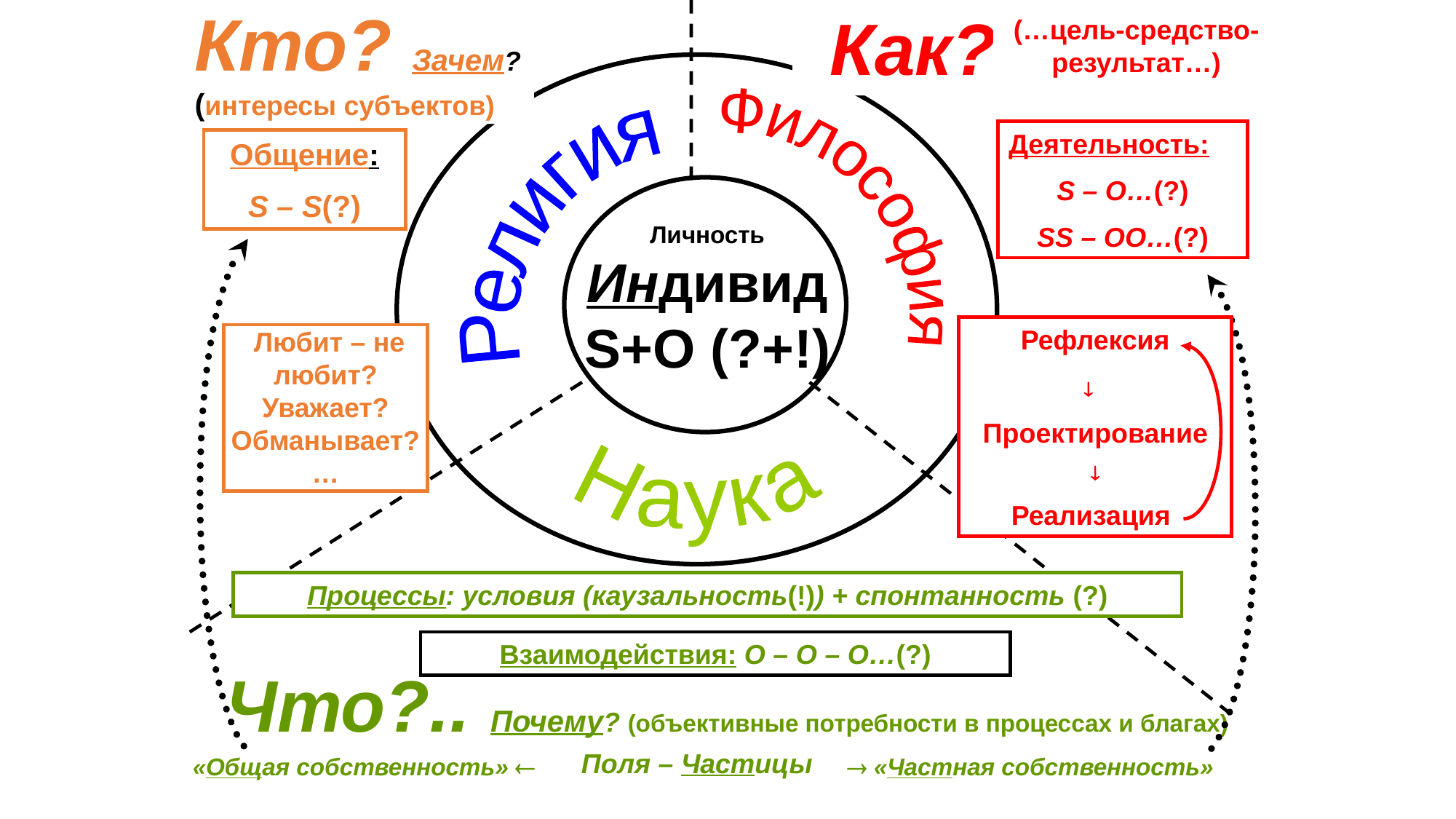

(…цель-средство-результат…)
Как?
Кто? Зачем? (интересы субъектов)

Философия
Религия
Наука
Деятельность:
S – O…(?)
SS – OO…(?)
Общение:
S – S(?)
Взаимодействия: O – O – O…(?)

Личность
Индивид
S+O (?+!)

Рефлексия
↓
Проектирование
 ↓
Реализация

 Любит – не любит? Уважает?
Обманывает?…

Процессы: условия (каузальность(!)) + спонтанность (?)
Что?.. Почему? (объективные потребности в процессах и благах)
Поля – Частицы
«Общая собственность» ←
→ «Частная собственность»
«Треугольник жесткости» европейского типа культуры хозяйствования: НЕОПРЕДЕЛЕННОСТЬ В ДЕЛЕ…